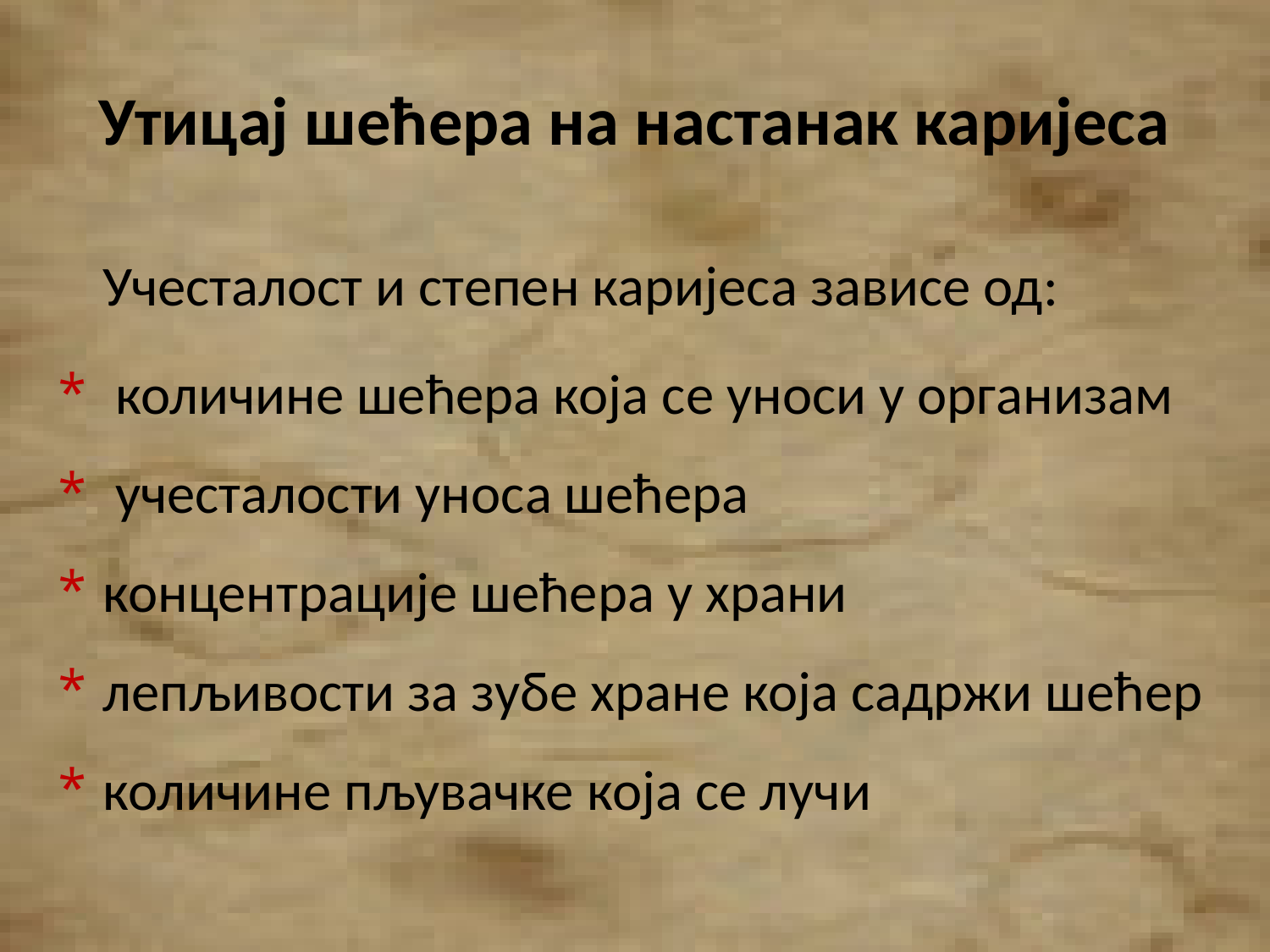

# Утицај шећера на настанак каријеса
	Учесталост и степен каријеса зависе од:

 количине шећера која се уноси у организам

 учесталости уноса шећера

концентрације шећера у храни

лепљивости за зубе хране која садржи шећер

количине пљувачке која се лучи